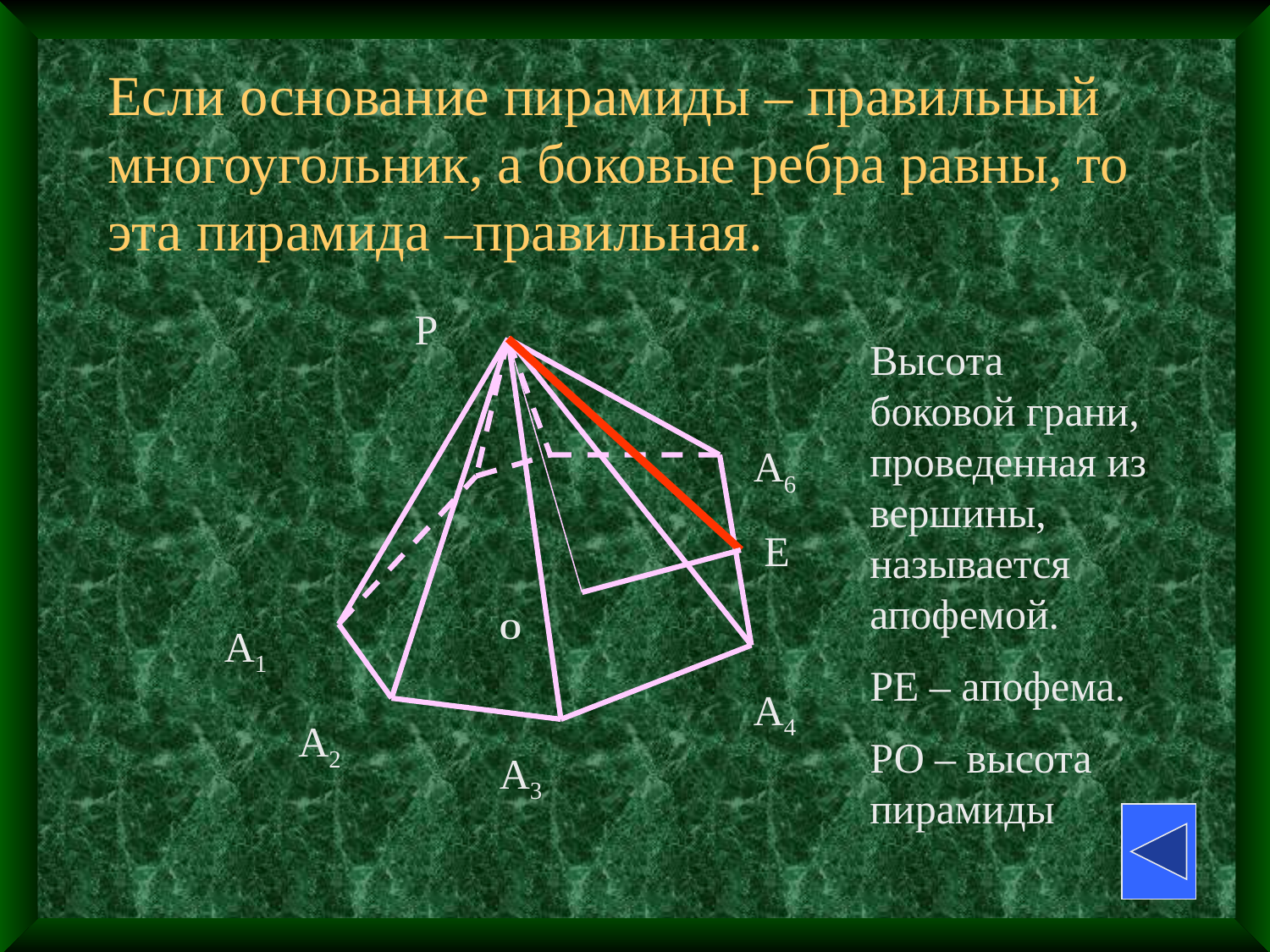

Если основание пирамиды – правильный многоугольник, а боковые ребра равны, то эта пирамида –правильная.
Р
Высота  боковой грани, проведенная из вершины, называется апофемой.
РЕ – апофема.
РО – высота пирамиды

А6

Е

О
А1

А4

А2
А3